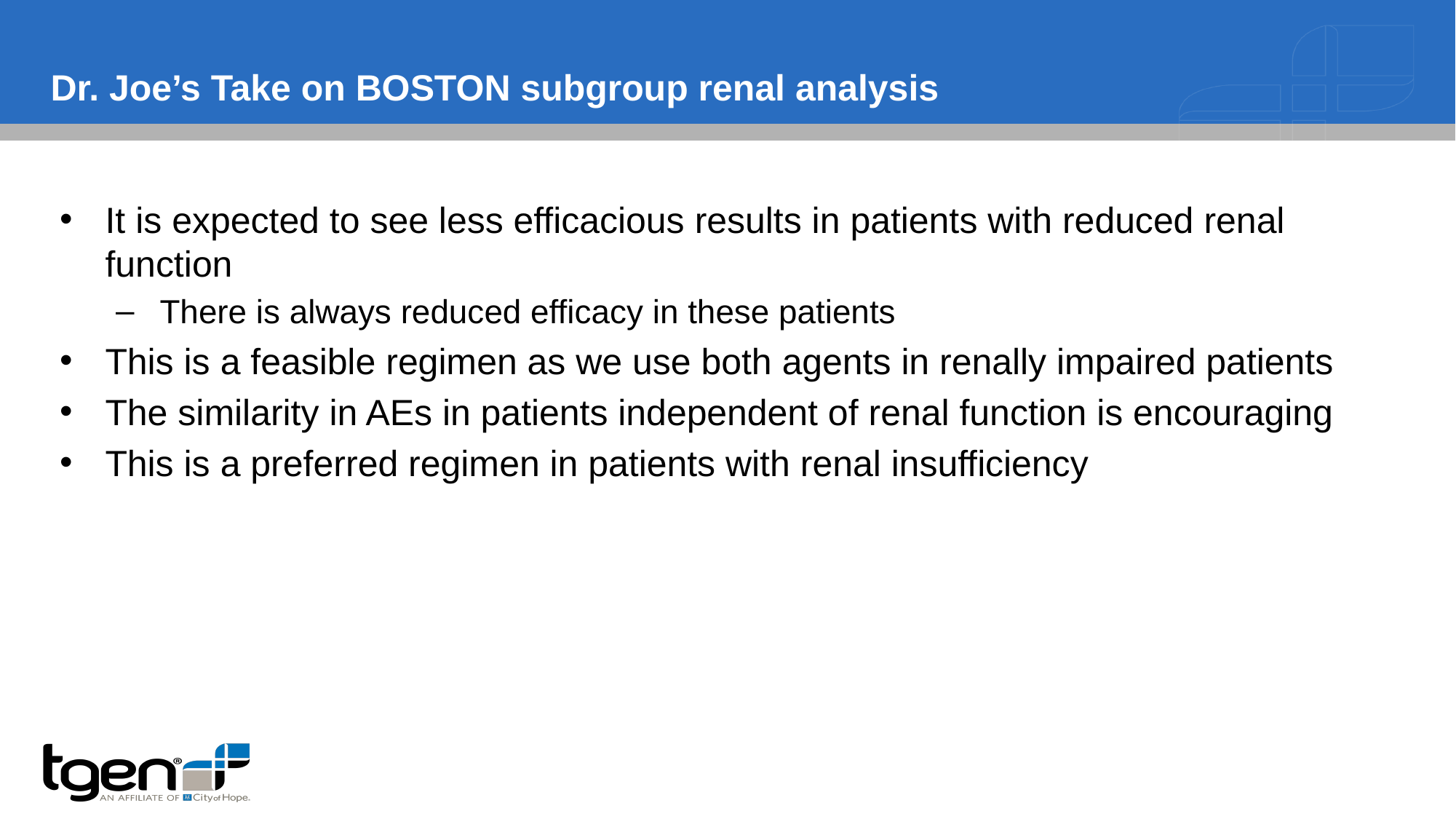

# Dr. Joe’s Take on BOSTON subgroup renal analysis
It is expected to see less efficacious results in patients with reduced renal function
There is always reduced efficacy in these patients
This is a feasible regimen as we use both agents in renally impaired patients
The similarity in AEs in patients independent of renal function is encouraging
This is a preferred regimen in patients with renal insufficiency